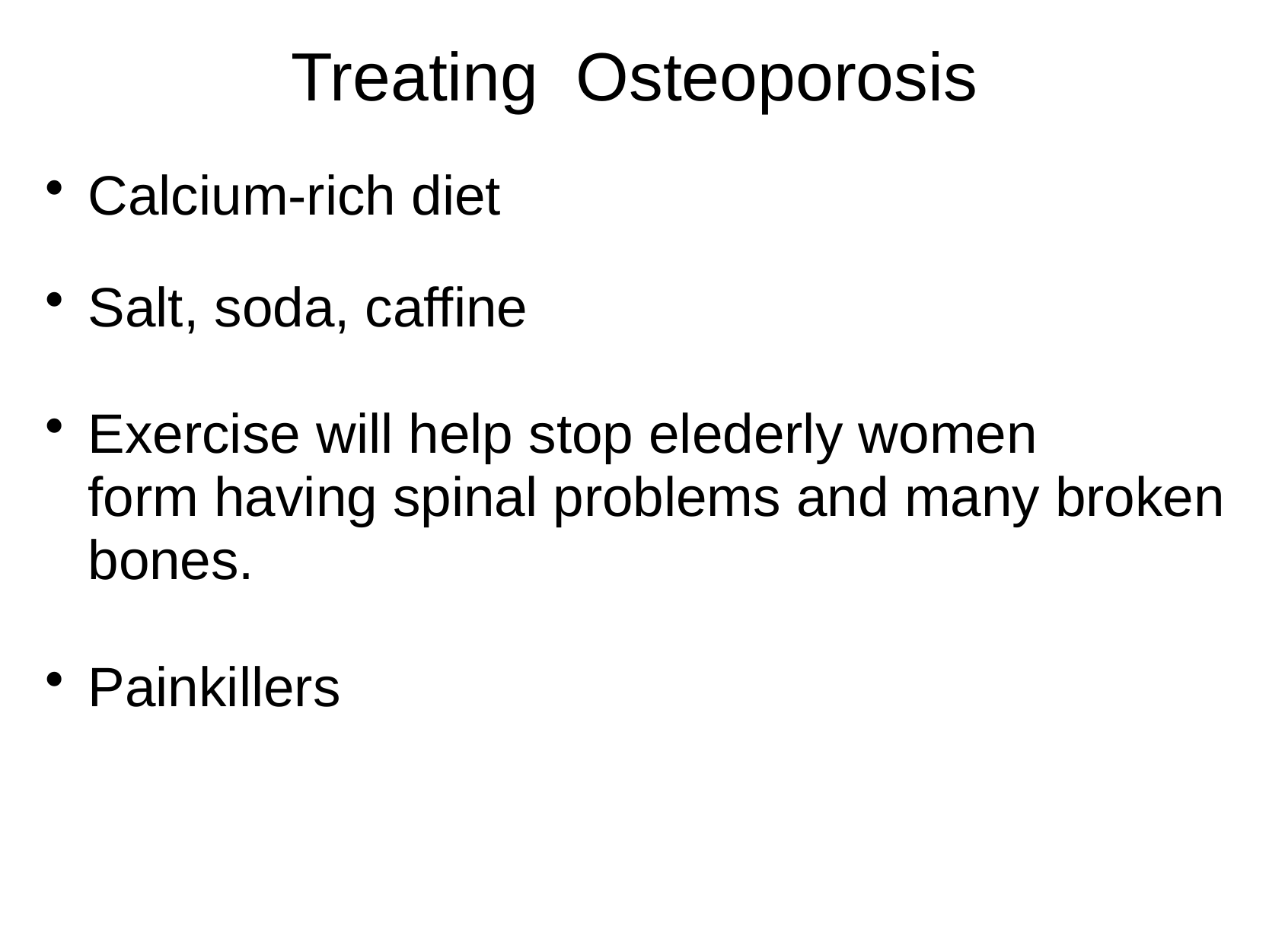

# Treating  Osteoporosis
Calcium-rich diet

Salt, soda, caffine

Exercise will help stop elederly women form having spinal problems and many broken bones.

Painkillers